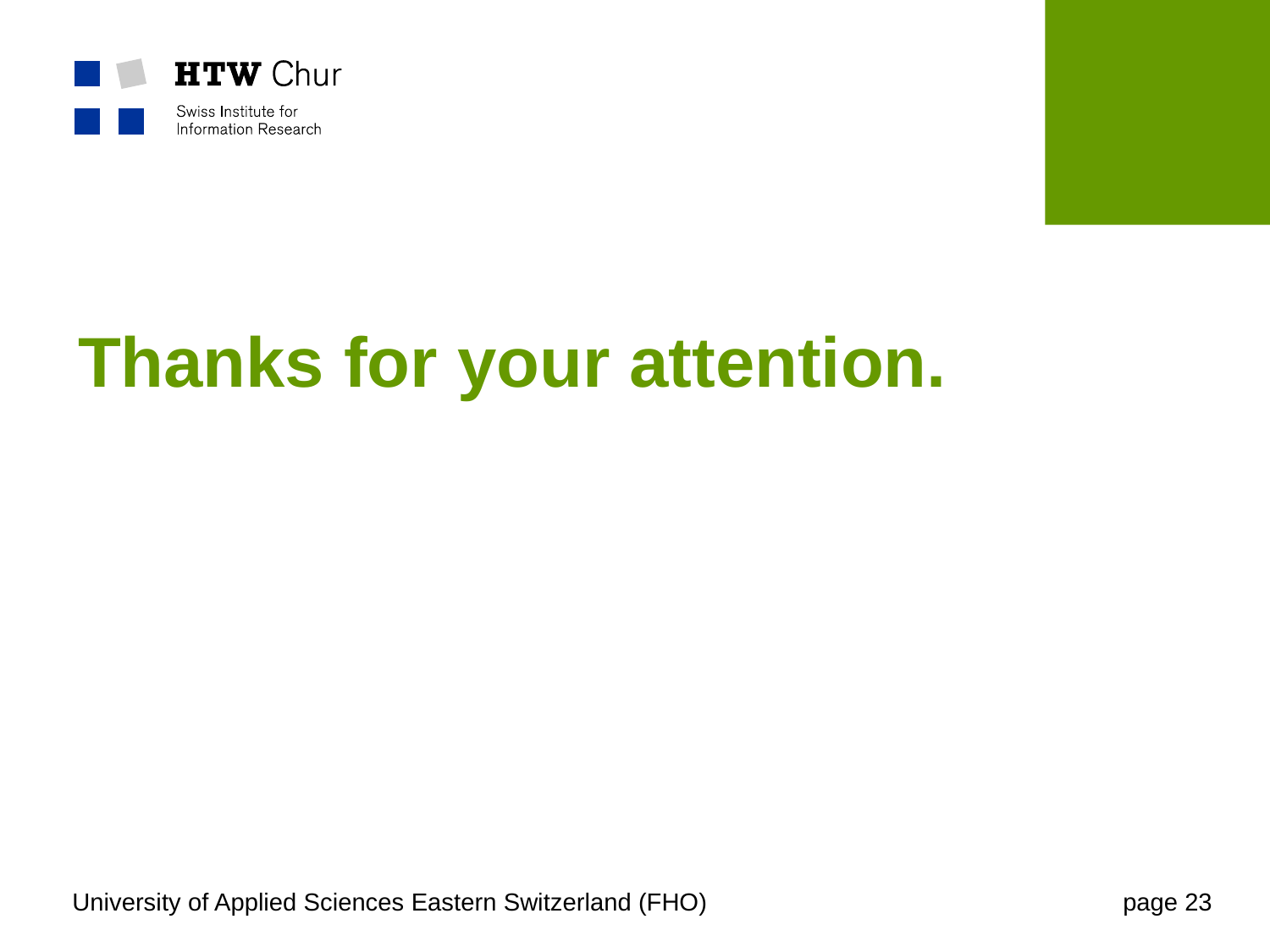

# Thanks for your attention.
page 23